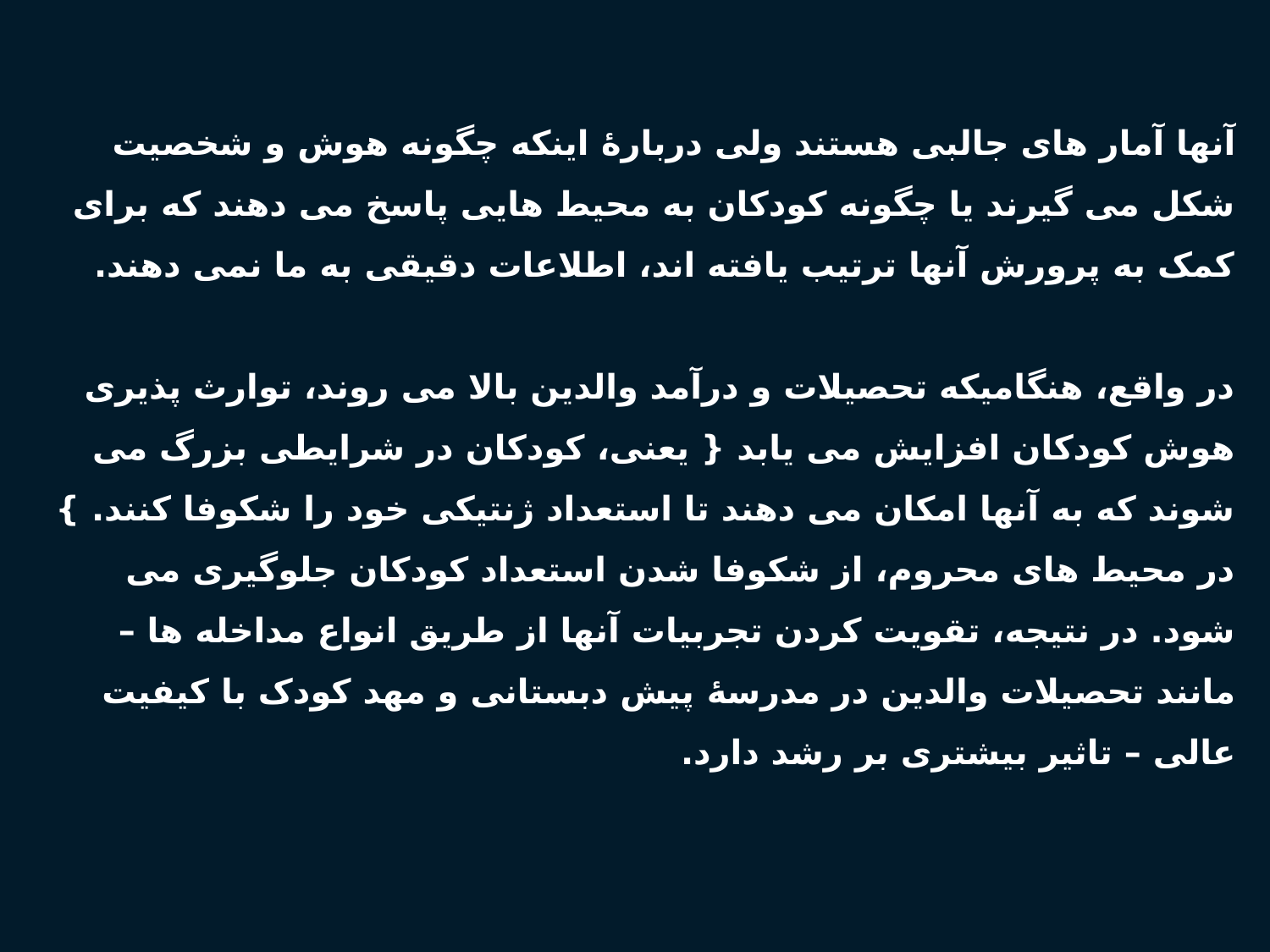

#
آنها آمار های جالبی هستند ولی دربارۀ اینکه چگونه هوش و شخصیت شکل می گیرند یا چگونه کودکان به محیط هایی پاسخ می دهند که برای کمک به پرورش آنها ترتیب یافته اند، اطلاعات دقیقی به ما نمی دهند.

در واقع، هنگامیکه تحصیلات و درآمد والدین بالا می روند، توارث پذیری هوش کودکان افزایش می یابد { یعنی، کودکان در شرایطی بزرگ می شوند که به آنها امکان می دهند تا استعداد ژنتیکی خود را شکوفا کنند. }
در محیط های محروم، از شکوفا شدن استعداد کودکان جلوگیری می شود. در نتیجه، تقویت کردن تجربیات آنها از طریق انواع مداخله ها – مانند تحصیلات والدین در مدرسۀ پیش دبستانی و مهد کودک با کیفیت عالی – تاثیر بیشتری بر رشد دارد.
50